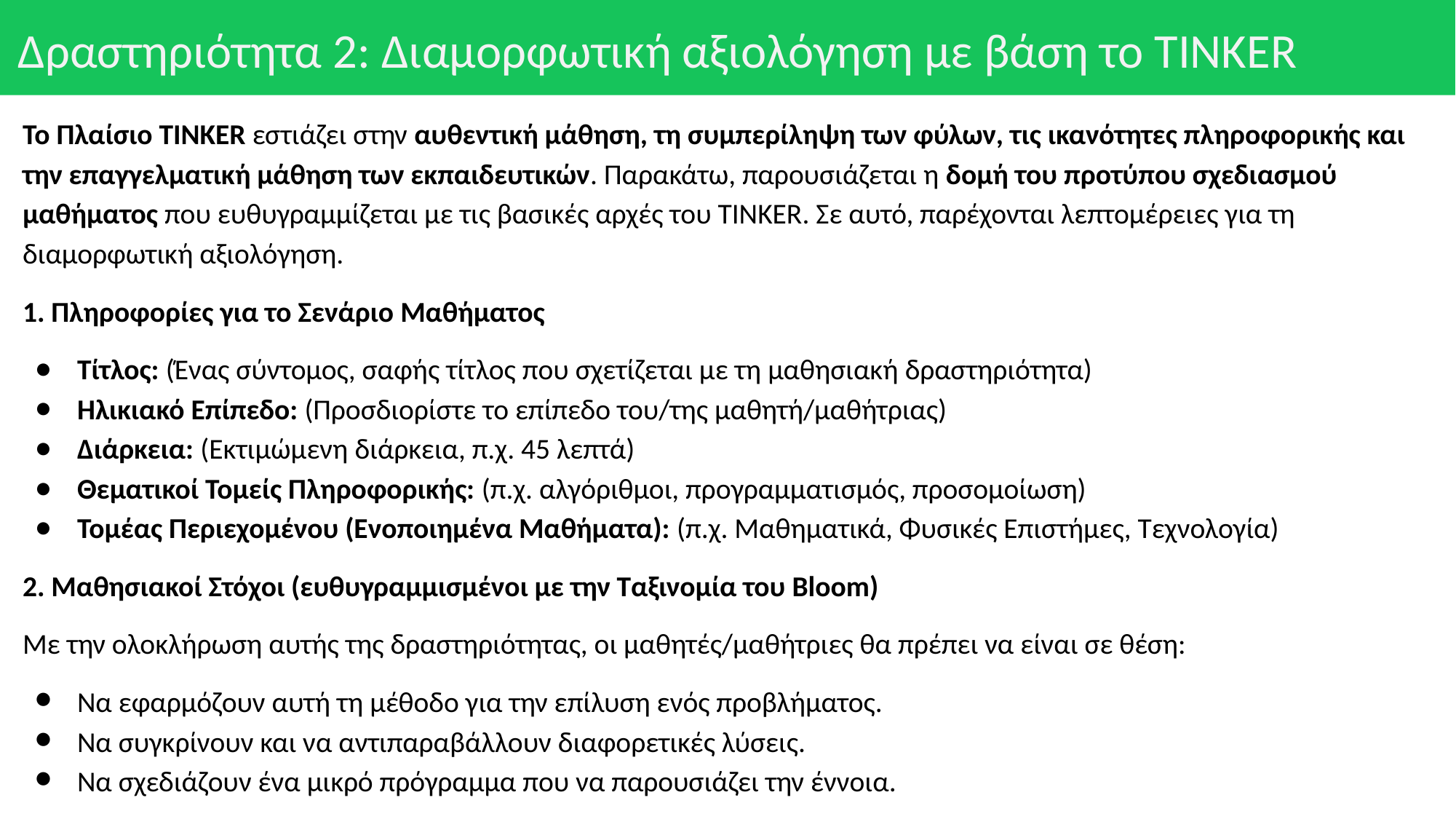

# Δραστηριότητα 2: Διαμορφωτική αξιολόγηση με βάση το TINKER
Το Πλαίσιο TINKER εστιάζει στην αυθεντική μάθηση, τη συμπερίληψη των φύλων, τις ικανότητες πληροφορικής και την επαγγελματική μάθηση των εκπαιδευτικών. Παρακάτω, παρουσιάζεται η δομή του προτύπου σχεδιασμού μαθήματος που ευθυγραμμίζεται με τις βασικές αρχές του TINKER. Σε αυτό, παρέχονται λεπτομέρειες για τη διαμορφωτική αξιολόγηση.
1. Πληροφορίες για το Σενάριο Μαθήματος
Τίτλος: (Ένας σύντομος, σαφής τίτλος που σχετίζεται με τη μαθησιακή δραστηριότητα)
Ηλικιακό Επίπεδο: (Προσδιορίστε το επίπεδο του/της μαθητή/μαθήτριας)
Διάρκεια: (Εκτιμώμενη διάρκεια, π.χ. 45 λεπτά)
Θεματικοί Τομείς Πληροφορικής: (π.χ. αλγόριθμοι, προγραμματισμός, προσομοίωση)
Τομέας Περιεχομένου (Ενοποιημένα Μαθήματα): (π.χ. Μαθηματικά, Φυσικές Επιστήμες, Τεχνολογία)
2. Μαθησιακοί Στόχοι (ευθυγραμμισμένοι με την Ταξινομία του Bloom)
Με την ολοκλήρωση αυτής της δραστηριότητας, οι μαθητές/μαθήτριες θα πρέπει να είναι σε θέση:
Να εφαρμόζουν αυτή τη μέθοδο για την επίλυση ενός προβλήματος.
Να συγκρίνουν και να αντιπαραβάλλουν διαφορετικές λύσεις.
Να σχεδιάζουν ένα μικρό πρόγραμμα που να παρουσιάζει την έννοια.